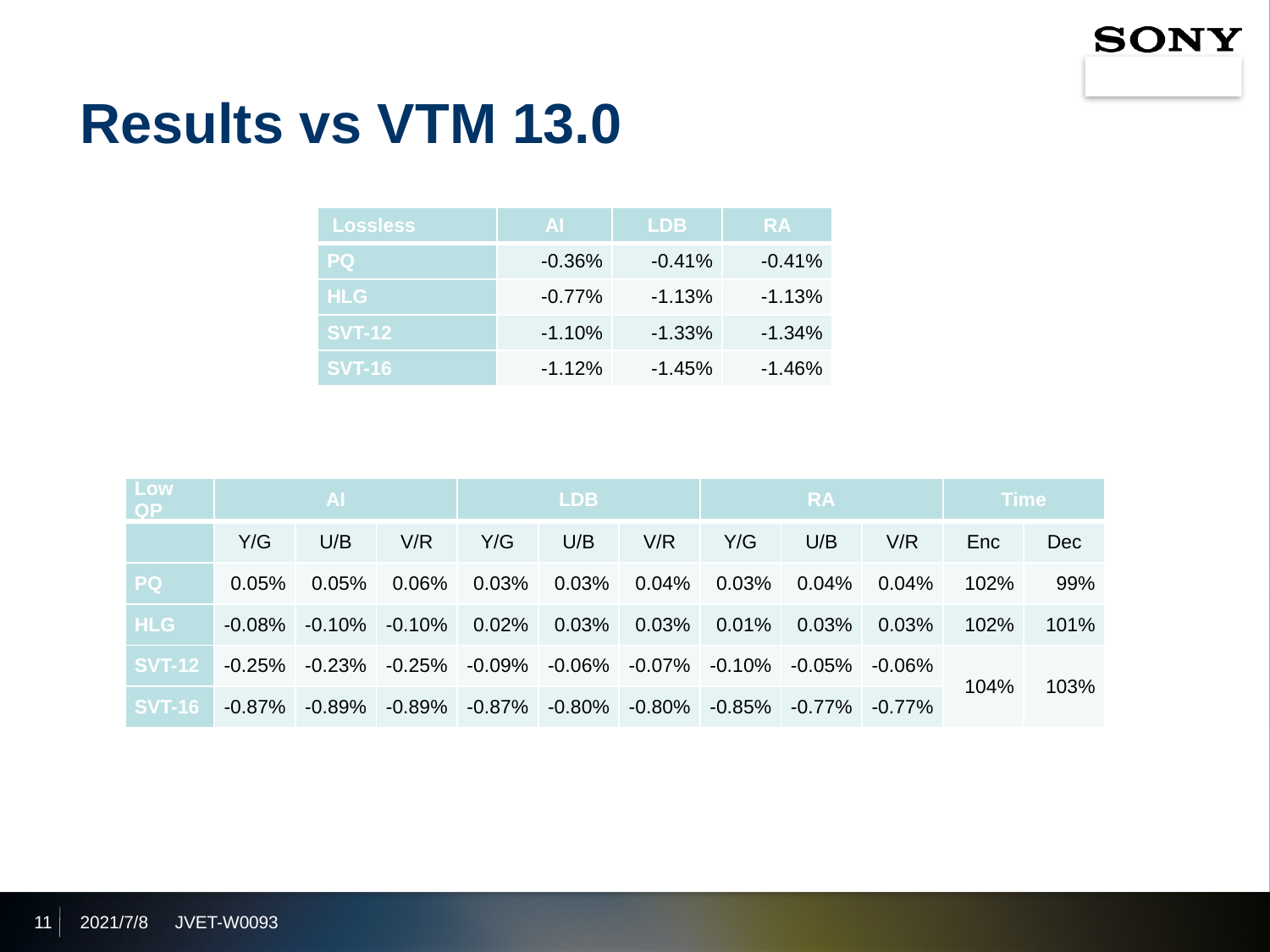

# Results vs VTM 13.0
| Lossless | AI | LDB | RA |
| --- | --- | --- | --- |
| PQ | -0.36% | -0.41% | -0.41% |
| HLG | -0.77% | -1.13% | -1.13% |
| SVT-12 | -1.10% | -1.33% | -1.34% |
| SVT-16 | -1.12% | -1.45% | -1.46% |
| Low QP | AI |  |  | LDB |  |  | RA |  |  | Time |  |
| --- | --- | --- | --- | --- | --- | --- | --- | --- | --- | --- | --- |
|  | Y/G | U/B | V/R | Y/G | U/B | V/R | Y/G | U/B | V/R | Enc | Dec |
| PQ | 0.05% | 0.05% | 0.06% | 0.03% | 0.03% | 0.04% | 0.03% | 0.04% | 0.04% | 102% | 99% |
| HLG | -0.08% | -0.10% | -0.10% | 0.02% | 0.03% | 0.03% | 0.01% | 0.03% | 0.03% | 102% | 101% |
| SVT-12 | -0.25% | -0.23% | -0.25% | -0.09% | -0.06% | -0.07% | -0.10% | -0.05% | -0.06% | 104% | 103% |
| SVT-16 | -0.87% | -0.89% | -0.89% | -0.87% | -0.80% | -0.80% | -0.85% | -0.77% | -0.77% |  |  |
11
2021/7/8
JVET-W0093